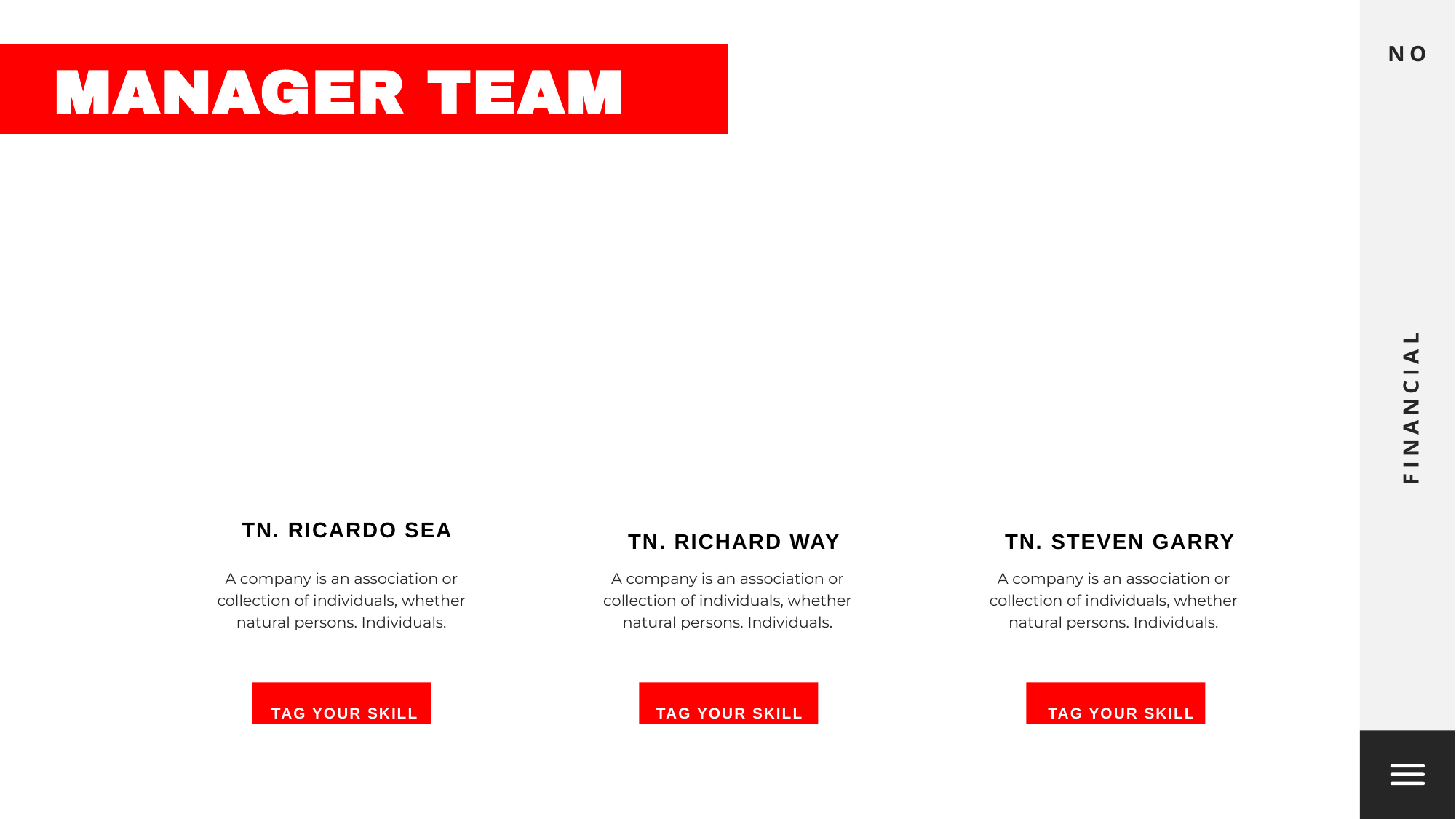

NO
FINANCIAL

MANAGER TEAM

TN. RICARDO SEA
TN. RICHARD WAY
TN. STEVEN GARRY
A company is an association or collection of individuals, whether natural persons. Individuals.
A company is an association or collection of individuals, whether natural persons. Individuals.
A company is an association or collection of individuals, whether natural persons. Individuals.
TAG YOUR SKILL
TAG YOUR SKILL
TAG YOUR SKILL